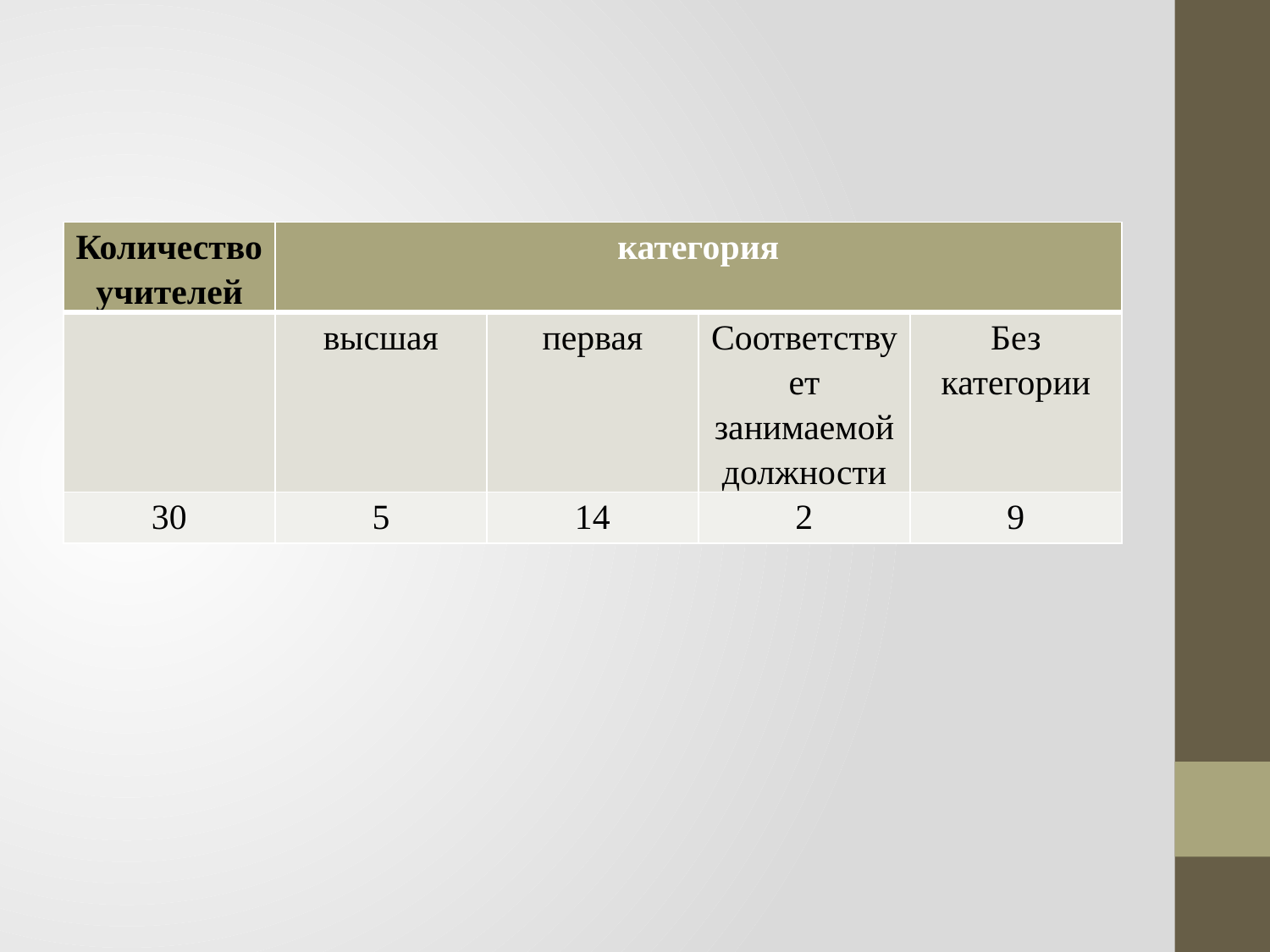

#
| Количество учителей | категория |  |  |  |
| --- | --- | --- | --- | --- |
|  | высшая | первая | Соответствует занимаемой должности | Без категории |
| 30 | 5 | 14 | 2 | 9 |